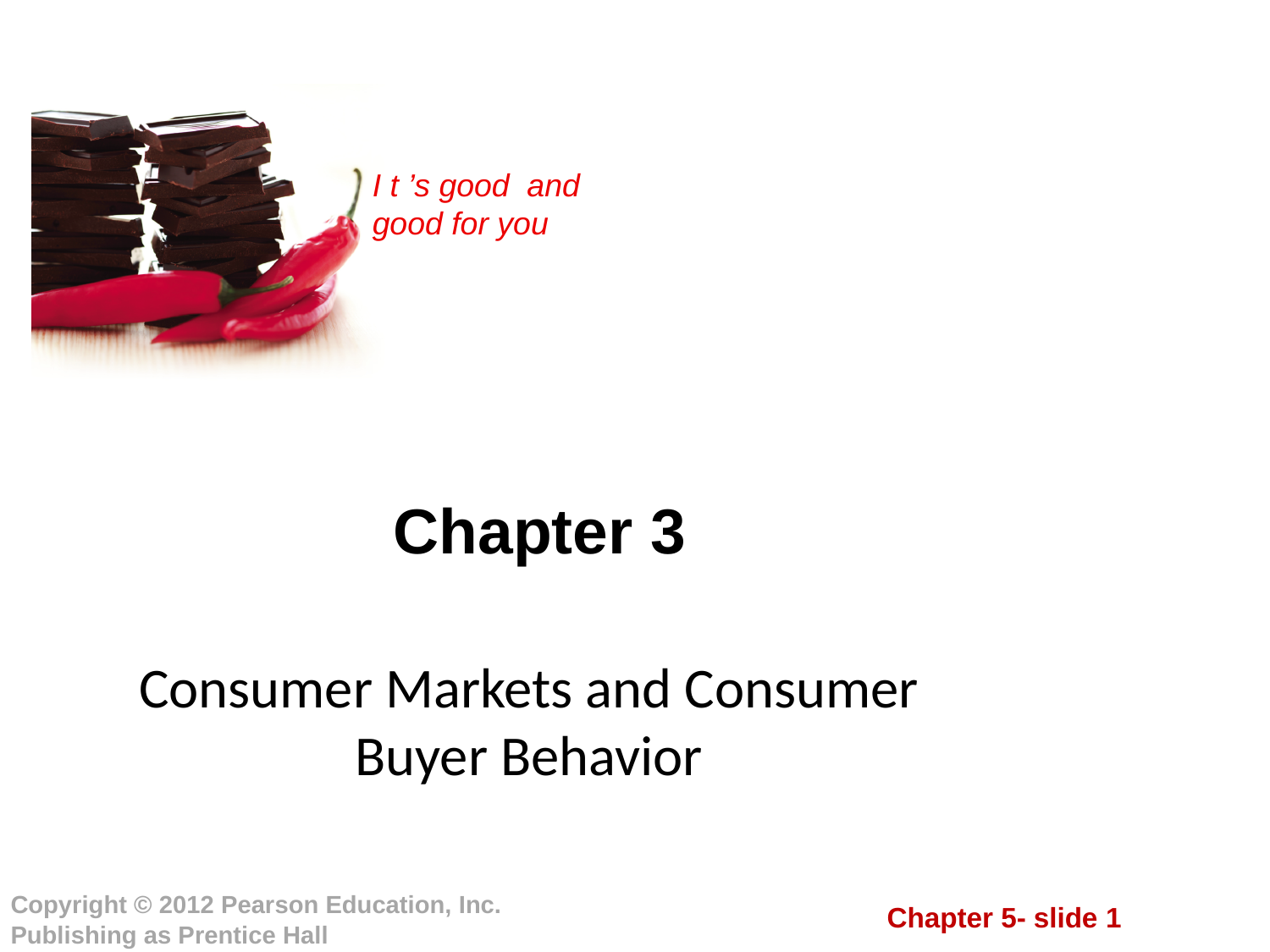

# Chapter 3
Consumer Markets and Consumer Buyer Behavior